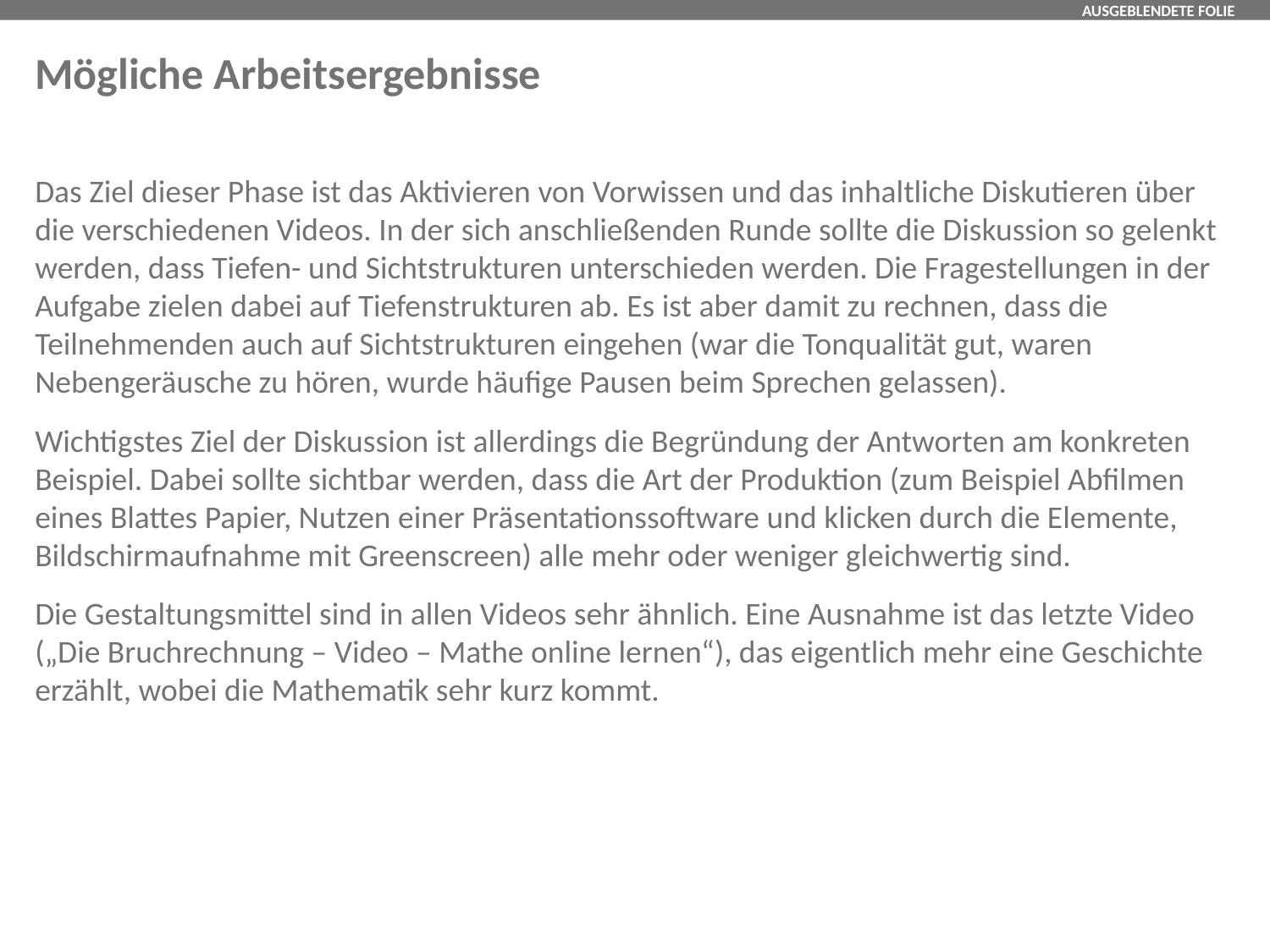

# Mögliche Arbeitsergebnisse

Das Ziel dieser Phase ist das Aktivieren von Vorwissen und das inhaltliche Diskutieren über die verschiedenen Videos. In der sich anschließenden Runde sollte die Diskussion so gelenkt werden, dass Tiefen- und Sichtstrukturen unterschieden werden. Die Fragestellungen in der Aufgabe zielen dabei auf Tiefenstrukturen ab. Es ist aber damit zu rechnen, dass die Teilnehmenden auch auf Sichtstrukturen eingehen (war die Tonqualität gut, waren Nebengeräusche zu hören, wurde häufige Pausen beim Sprechen gelassen).
Wichtigstes Ziel der Diskussion ist allerdings die Begründung der Antworten am konkreten Beispiel. Dabei sollte sichtbar werden, dass die Art der Produktion (zum Beispiel Abfilmen eines Blattes Papier, Nutzen einer Präsentationssoftware und klicken durch die Elemente, Bildschirmaufnahme mit Greenscreen) alle mehr oder weniger gleichwertig sind.
Die Gestaltungsmittel sind in allen Videos sehr ähnlich. Eine Ausnahme ist das letzte Video („Die Bruchrechnung – Video – Mathe online lernen“), das eigentlich mehr eine Geschichte erzählt, wobei die Mathematik sehr kurz kommt.